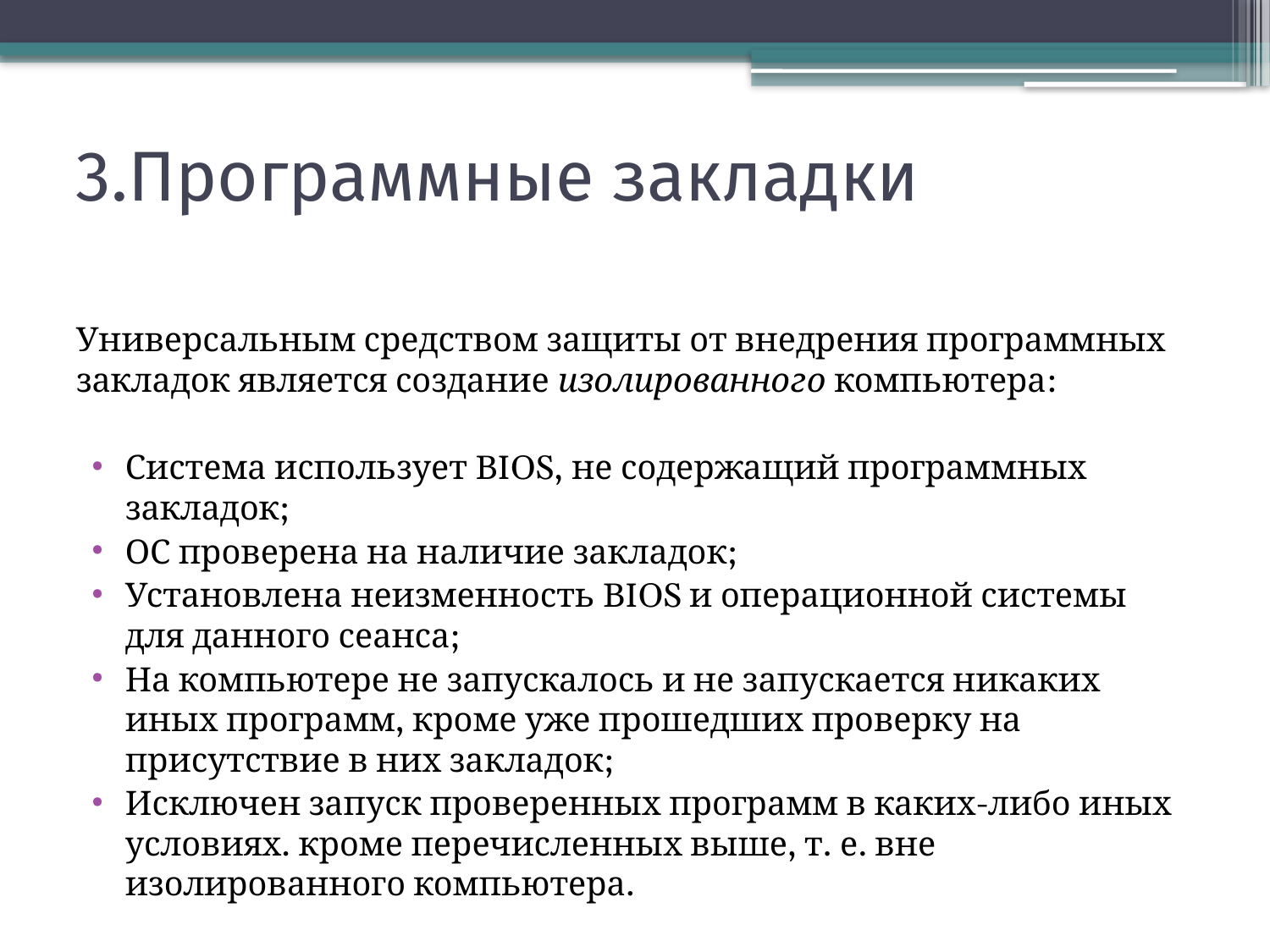

# 3.Программные закладки
Универсальным средством защиты от внедрения программных закладок является создание изолированного компьютера:

Система использует BIOS, не содержащий программных закладок;
ОС проверена на наличие закладок;
Установлена неизменность BIOS и операционной системы для данного сеанса;
На компьютере не запускалось и не запускается никаких иных программ, кроме уже прошедших проверку на присутствие в них закладок;
Исключен запуск проверенных программ в каких-либо иных условиях. кроме перечисленных выше, т. е. вне изолированного компьютера.